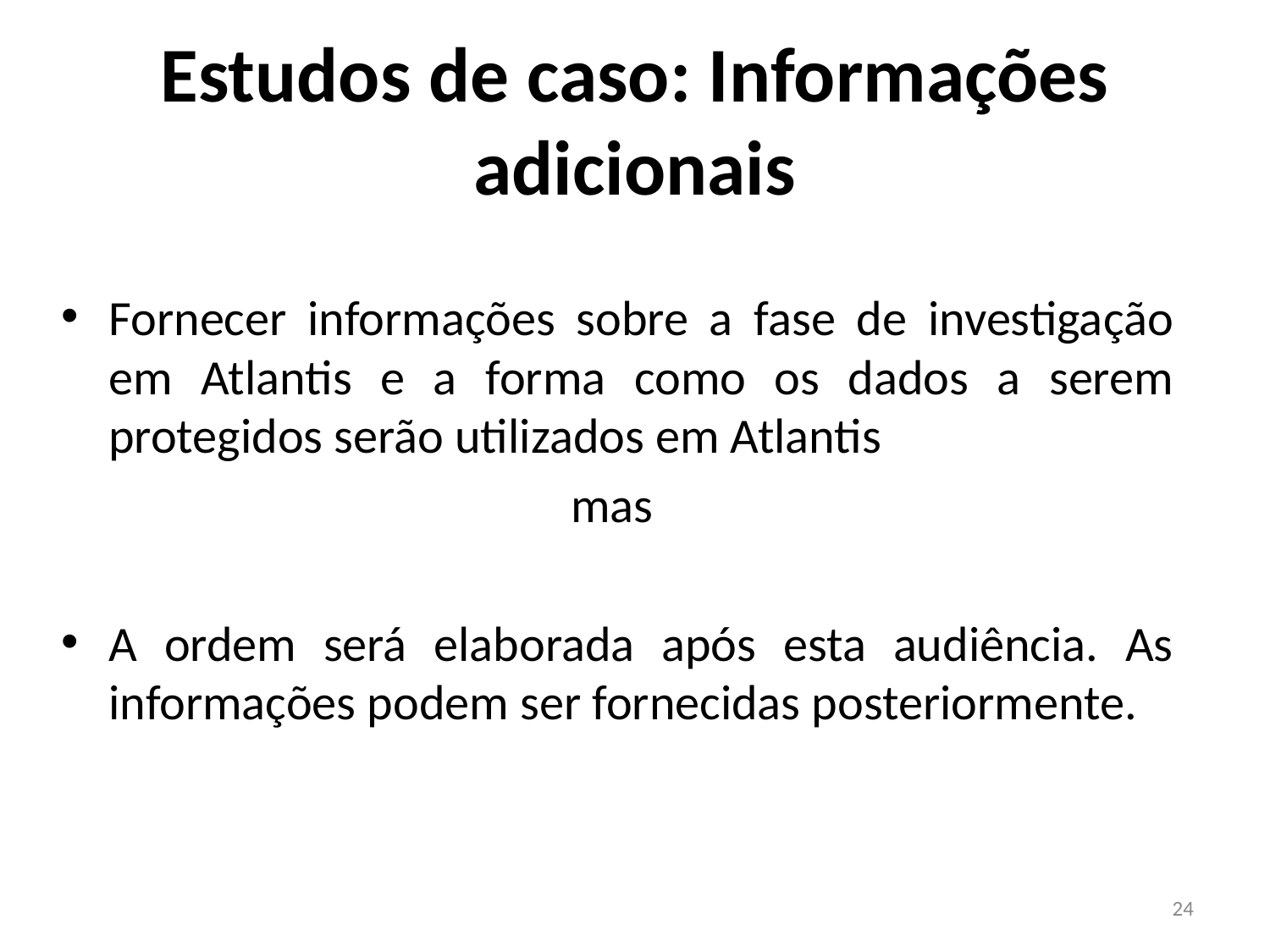

# Estudos de caso: Informações adicionais
Fornecer informações sobre a fase de investigação em Atlantis e a forma como os dados a serem protegidos serão utilizados em Atlantis
mas

A ordem será elaborada após esta audiência. As informações podem ser fornecidas posteriormente.
24